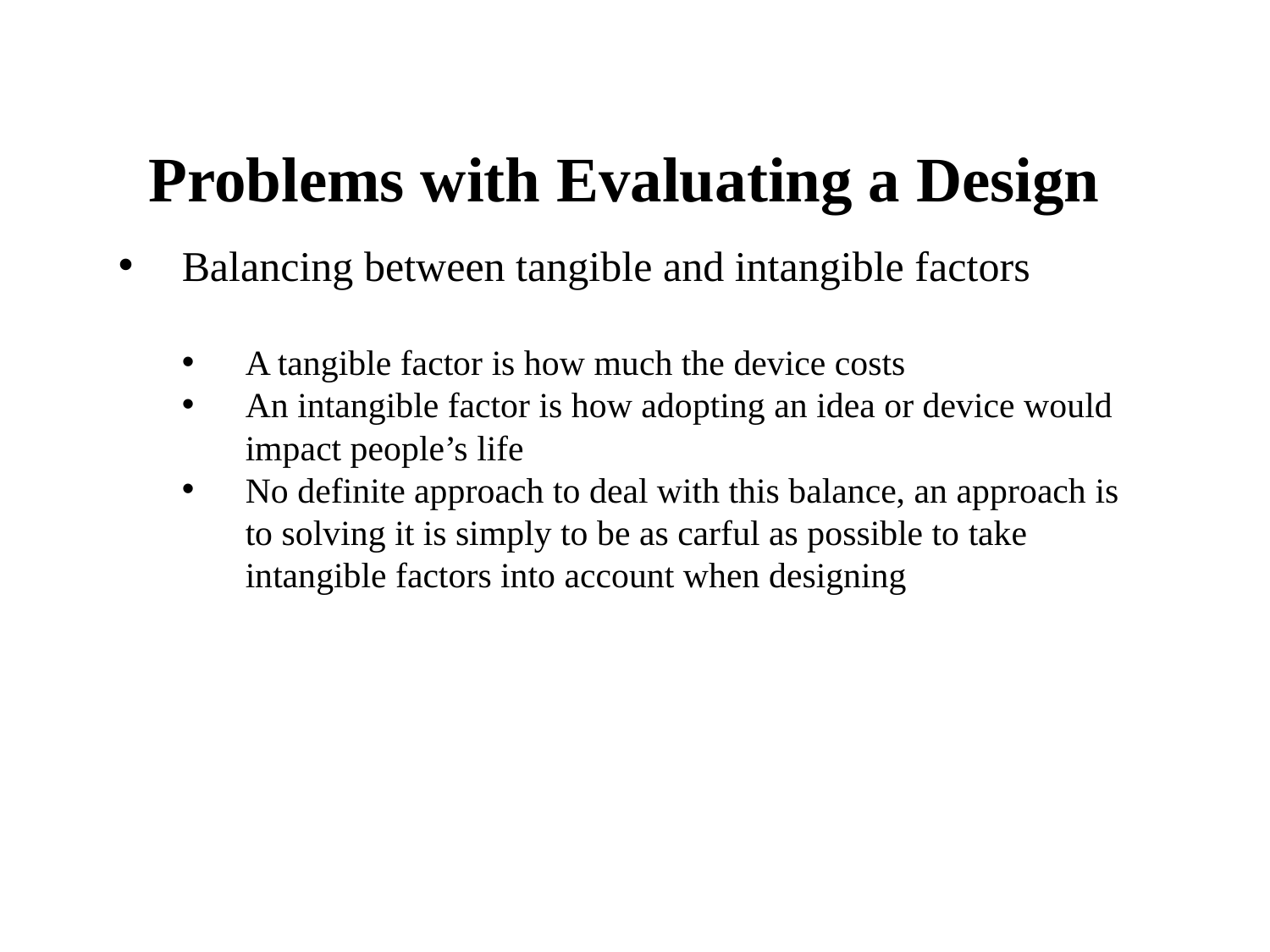

# Problems with Evaluating a Design
Balancing between tangible and intangible factors

A tangible factor is how much the device costs
An intangible factor is how adopting an idea or device would impact people’s life
No definite approach to deal with this balance, an approach is to solving it is simply to be as carful as possible to take intangible factors into account when designing